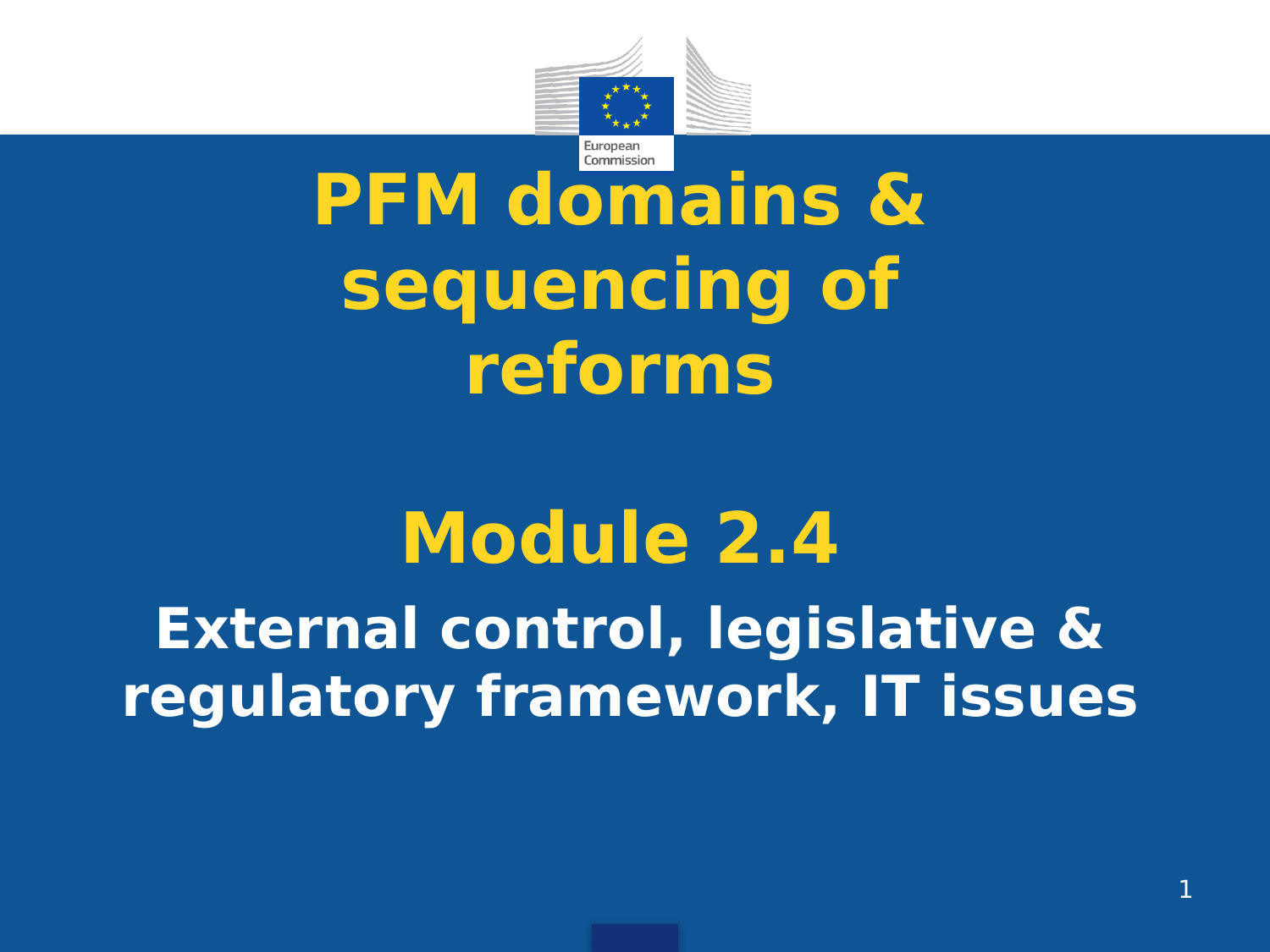

# PFM domains & sequencing of reforms Module 2.4
External control, legislative & regulatory framework, IT issues
1